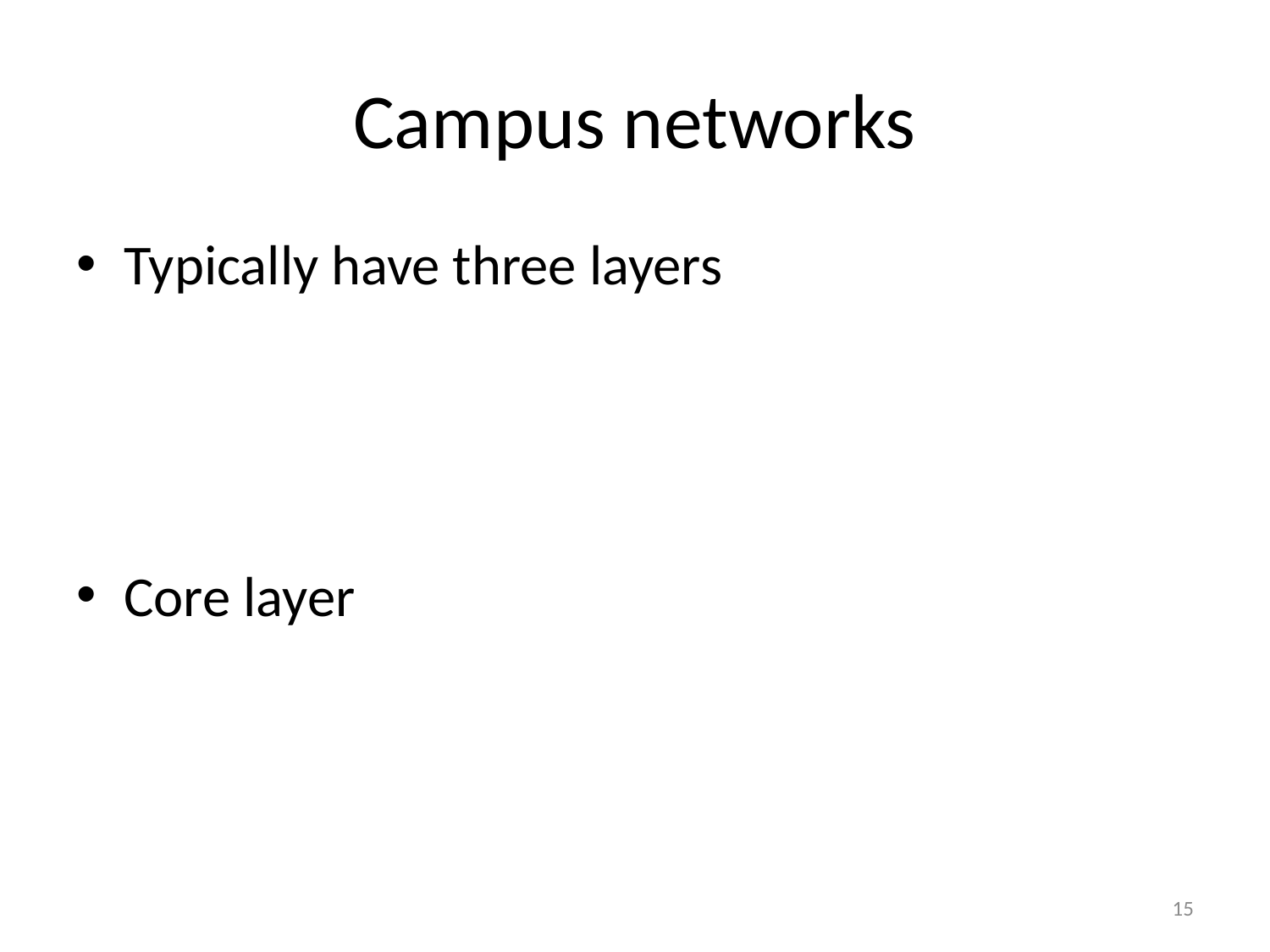

# Campus networks
Typically have three layers

Core layer

15